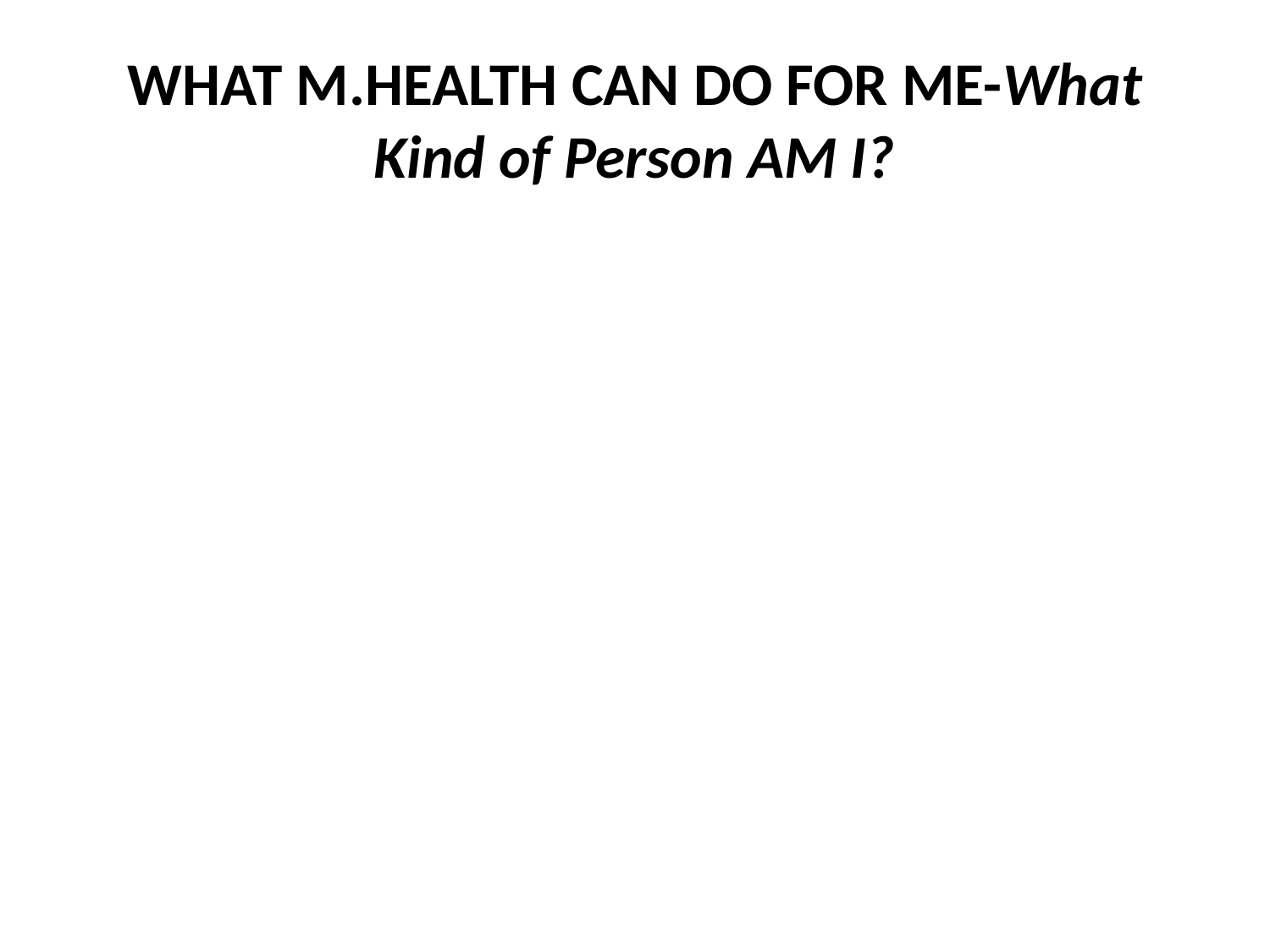

# WHAT M.HEALTH CAN DO FOR ME-What Kind of Person AM I?